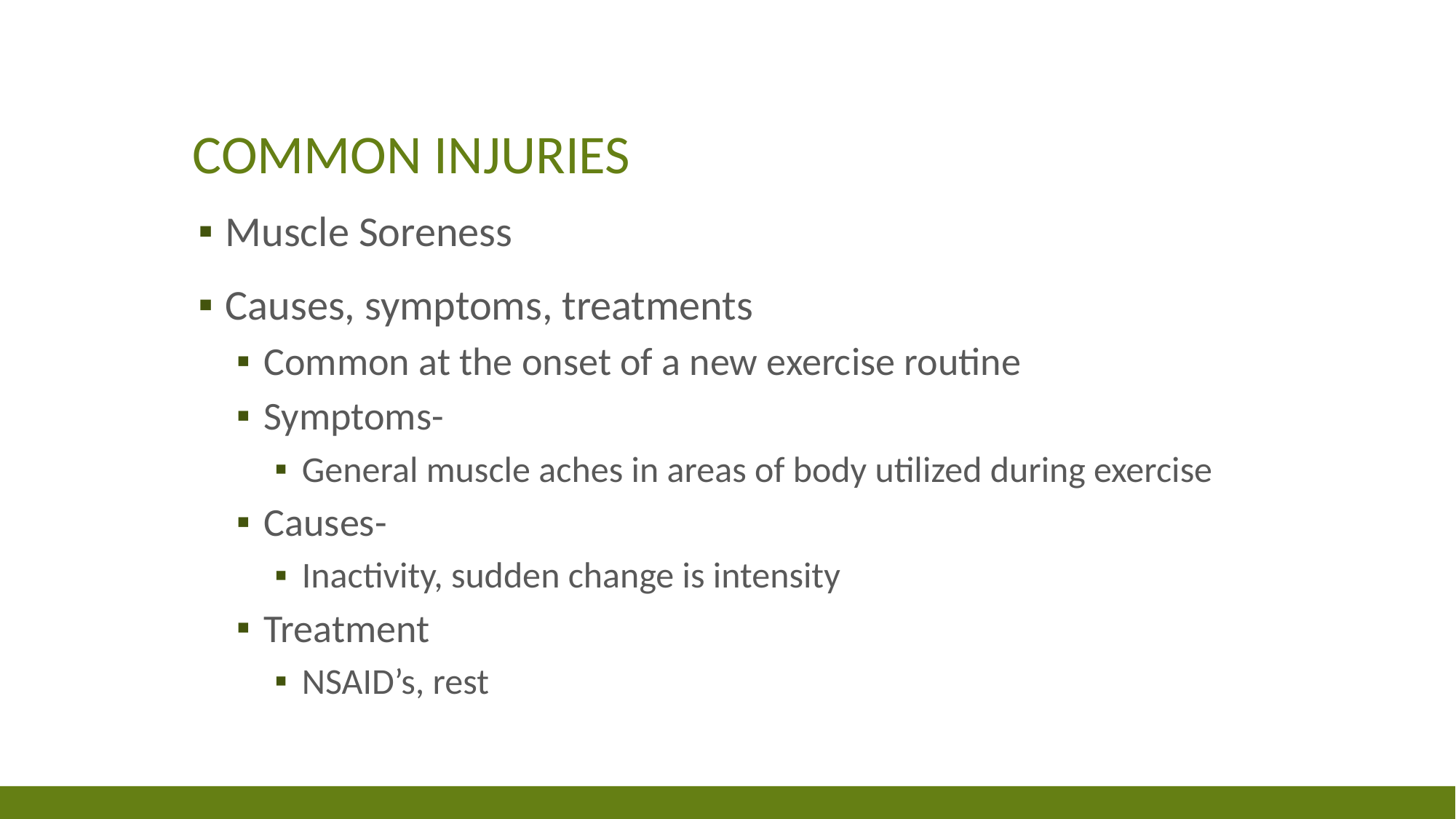

# Common Injuries
Muscle Soreness
Causes, symptoms, treatments
Common at the onset of a new exercise routine
Symptoms-
General muscle aches in areas of body utilized during exercise
Causes-
Inactivity, sudden change is intensity
Treatment
NSAID’s, rest